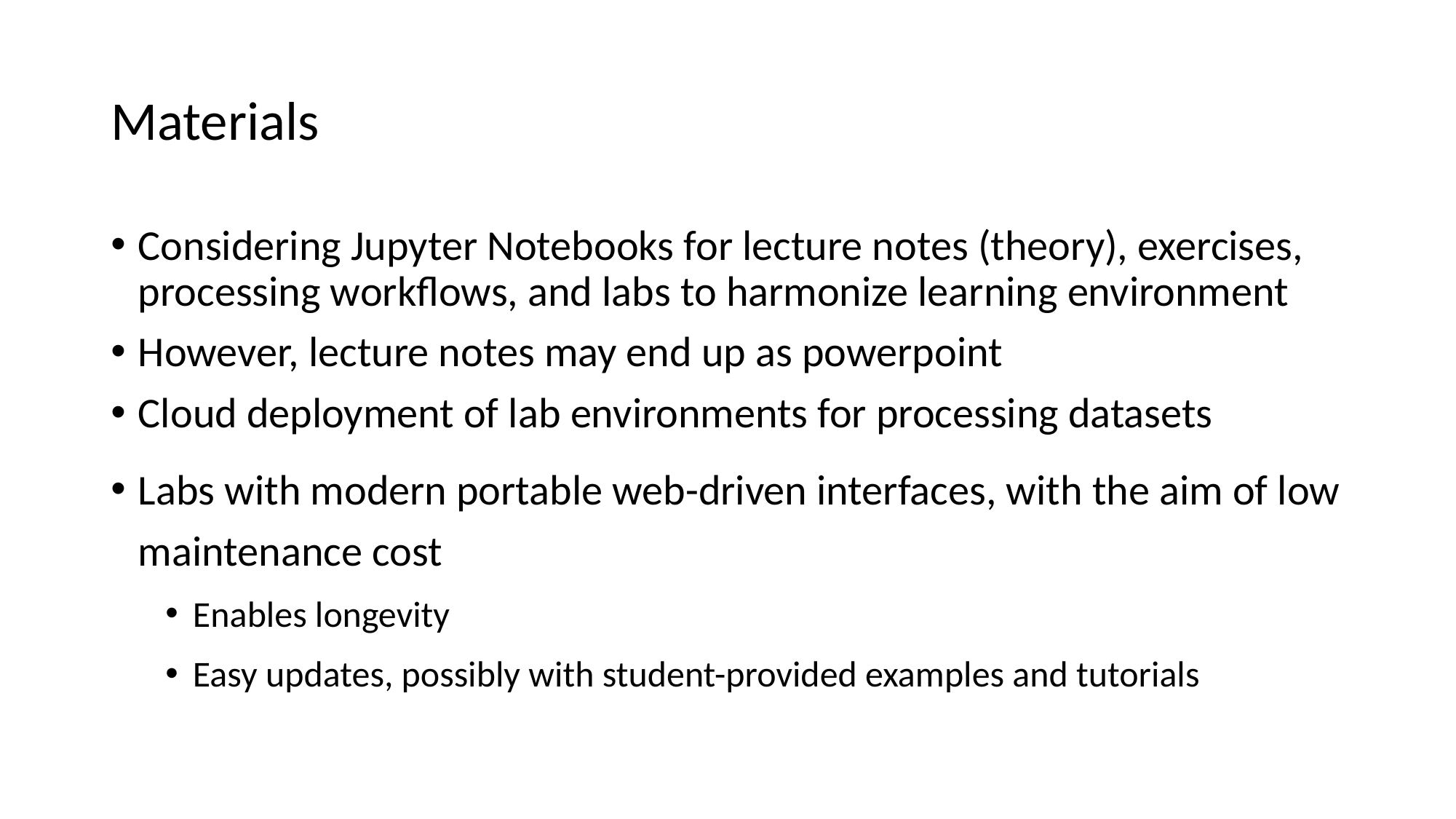

# Materials
Considering Jupyter Notebooks for lecture notes (theory), exercises, processing workflows, and labs to harmonize learning environment
However, lecture notes may end up as powerpoint
Cloud deployment of lab environments for processing datasets
Labs with modern portable web-driven interfaces, with the aim of low maintenance cost
Enables longevity
Easy updates, possibly with student-provided examples and tutorials